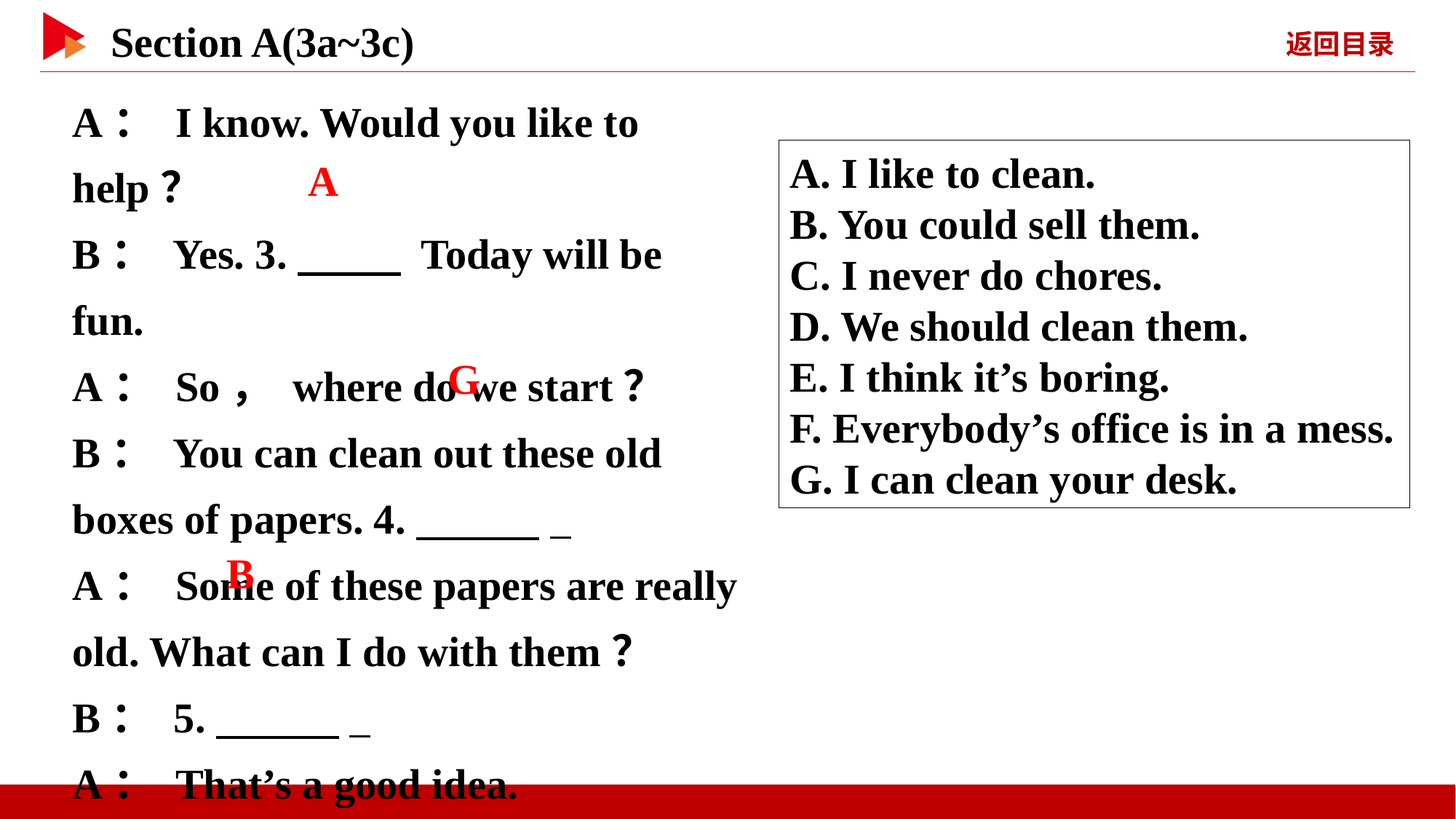

A： I know. Would you like to help？
B： Yes. 3.　  　 Today will be fun.
A： So， where do we start？
B： You can clean out these old boxes of papers. 4.　  　  _
A： Some of these papers are really old. What can I do with them？
B： 5.　  　  _
A： That’s a good idea.
A. I like to clean.
B. You could sell them.
C. I never do chores.
D. We should clean them.
E. I think it’s boring.
F. Everybody’s office is in a mess.
G. I can clean your desk.
A
G
B